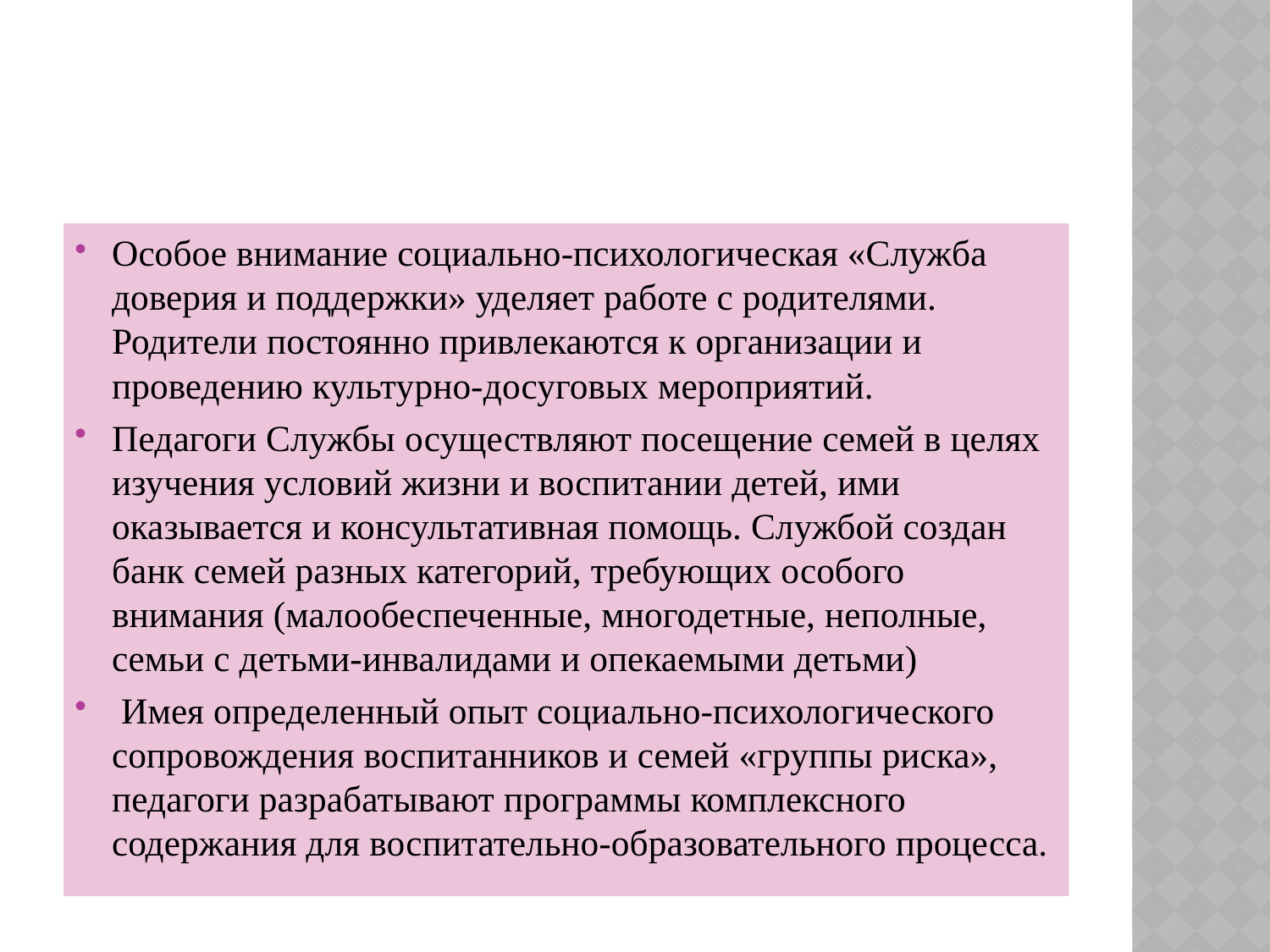

#
Особое внимание социально-психологическая «Служба доверия и поддержки» уделяет работе с родителями. Родители постоянно привлекаются к организации и проведению культурно-досуговых мероприятий.
Педагоги Службы осуществляют посещение семей в целях изучения условий жизни и воспитании детей, ими оказывается и консультативная помощь. Службой создан банк семей разных категорий, требующих особого внимания (малообеспеченные, многодетные, неполные, семьи с детьми-инвалидами и опекаемыми детьми)
 Имея определенный опыт социально-психологического сопровождения воспитанников и семей «группы риска», педагоги разрабатывают программы комплексного содержания для воспитательно-образовательного процесса.